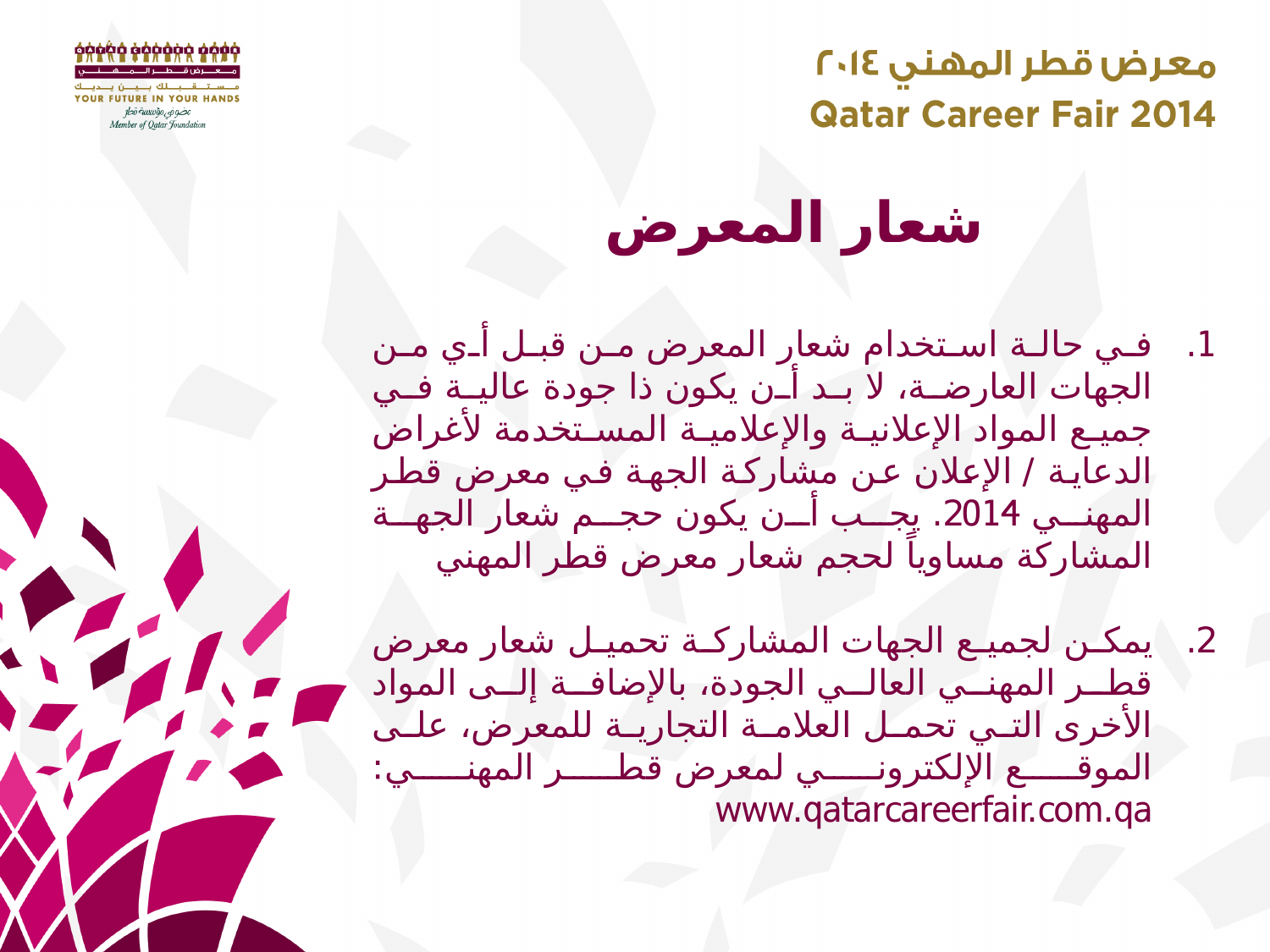

شعار المعرض

في حالة استخدام شعار المعرض من قبل أي من الجهات العارضة، لا بد أن يكون ذا جودة عالية في جميع المواد الإعلانية والإعلامية المستخدمة لأغراض الدعاية / الإعلان عن مشاركة الجهة في معرض قطر المهني 2014. يجب أن يكون حجم شعار الجهة المشاركة مساوياً لحجم شعار معرض قطر المهني

يمكن لجميع الجهات المشاركة تحميل شعار معرض قطر المهني العالي الجودة، بالإضافة إلى المواد الأخرى التي تحمل العلامة التجارية للمعرض، على الموقع الإلكتروني لمعرض قطر المهني: www.qatarcareerfair.com.qa